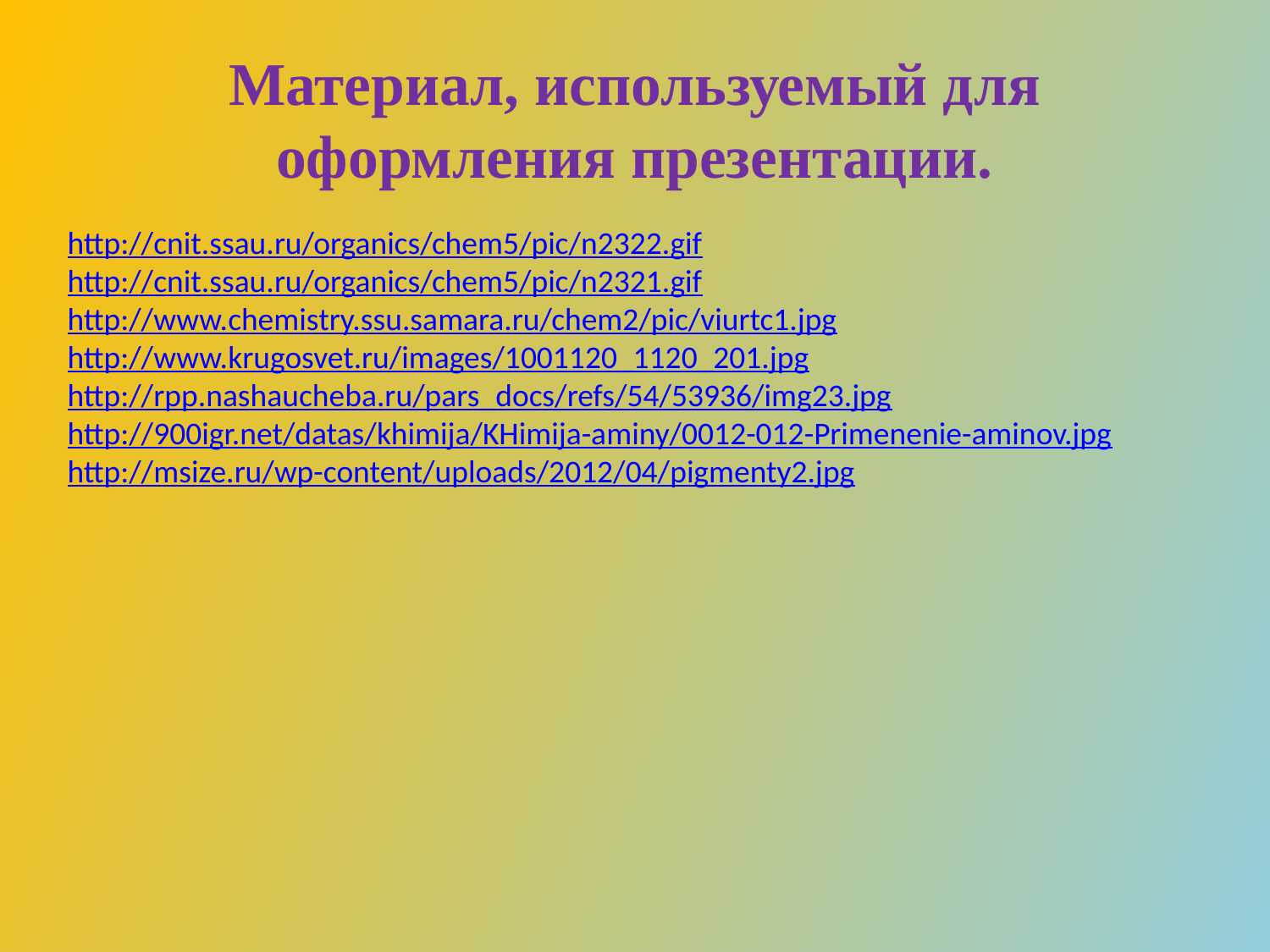

# Материал, используемый для оформления презентации.
http://cnit.ssau.ru/organics/chem5/pic/n2322.gif
http://cnit.ssau.ru/organics/chem5/pic/n2321.gif
http://www.chemistry.ssu.samara.ru/chem2/pic/viurtc1.jpg
http://www.krugosvet.ru/images/1001120_1120_201.jpg
http://rpp.nashaucheba.ru/pars_docs/refs/54/53936/img23.jpg
http://900igr.net/datas/khimija/KHimija-aminy/0012-012-Primenenie-aminov.jpg
http://msize.ru/wp-content/uploads/2012/04/pigmenty2.jpg